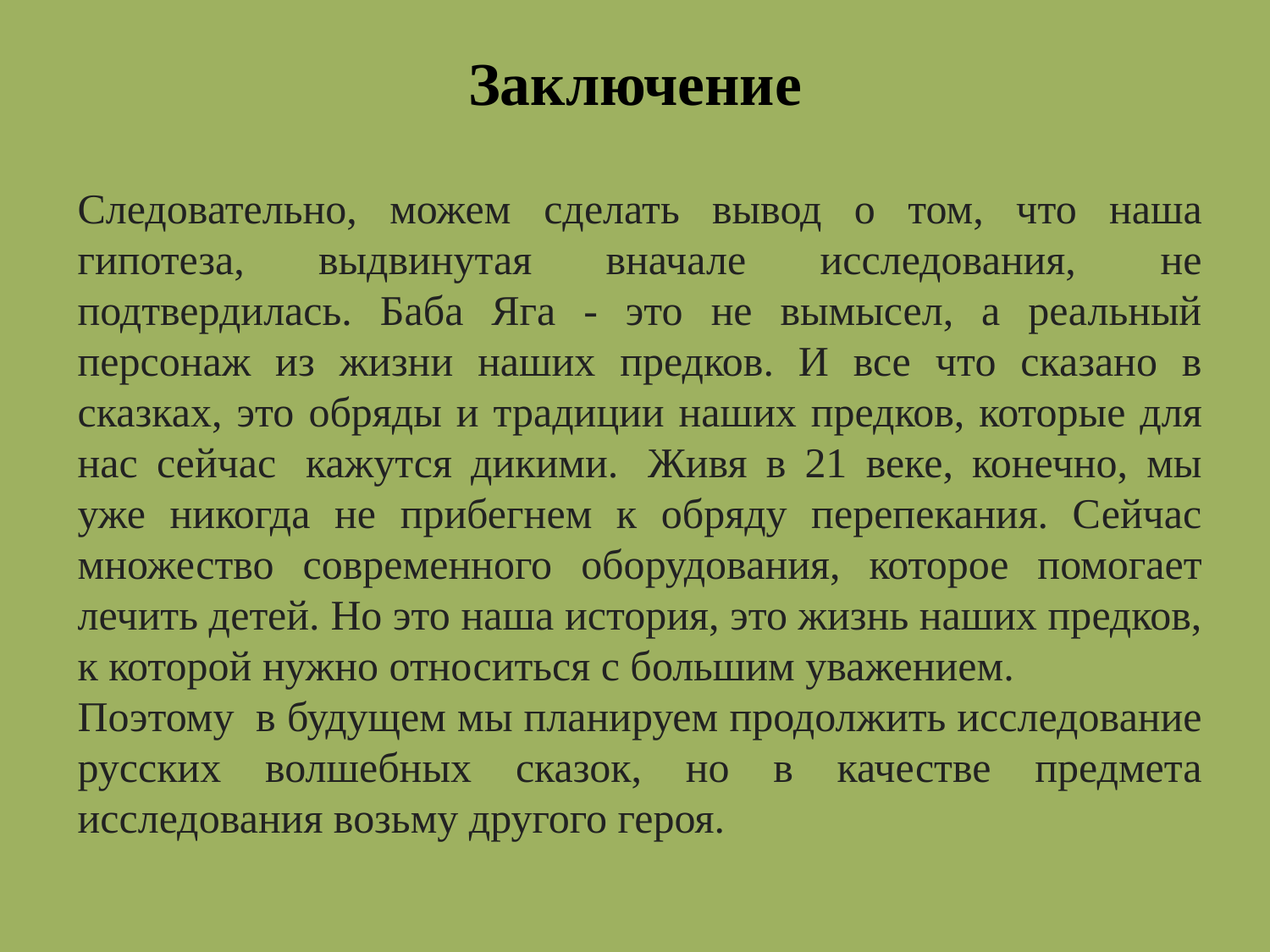

# Заключение
Следовательно, можем сделать вывод о том, что наша гипотеза, выдвинутая вначале исследования,  не подтвердилась. Баба Яга - это не вымысел, а реальный персонаж из жизни наших предков. И все что сказано в сказках, это обряды и традиции наших предков, которые для нас сейчас  кажутся дикими.  Живя в 21 веке, конечно, мы уже никогда не прибегнем к обряду перепекания. Сейчас множество современного оборудования, которое помогает лечить детей. Но это наша история, это жизнь наших предков, к которой нужно относиться с большим уважением.
Поэтому  в будущем мы планируем продолжить исследование русских волшебных сказок, но в качестве предмета исследования возьму другого героя.